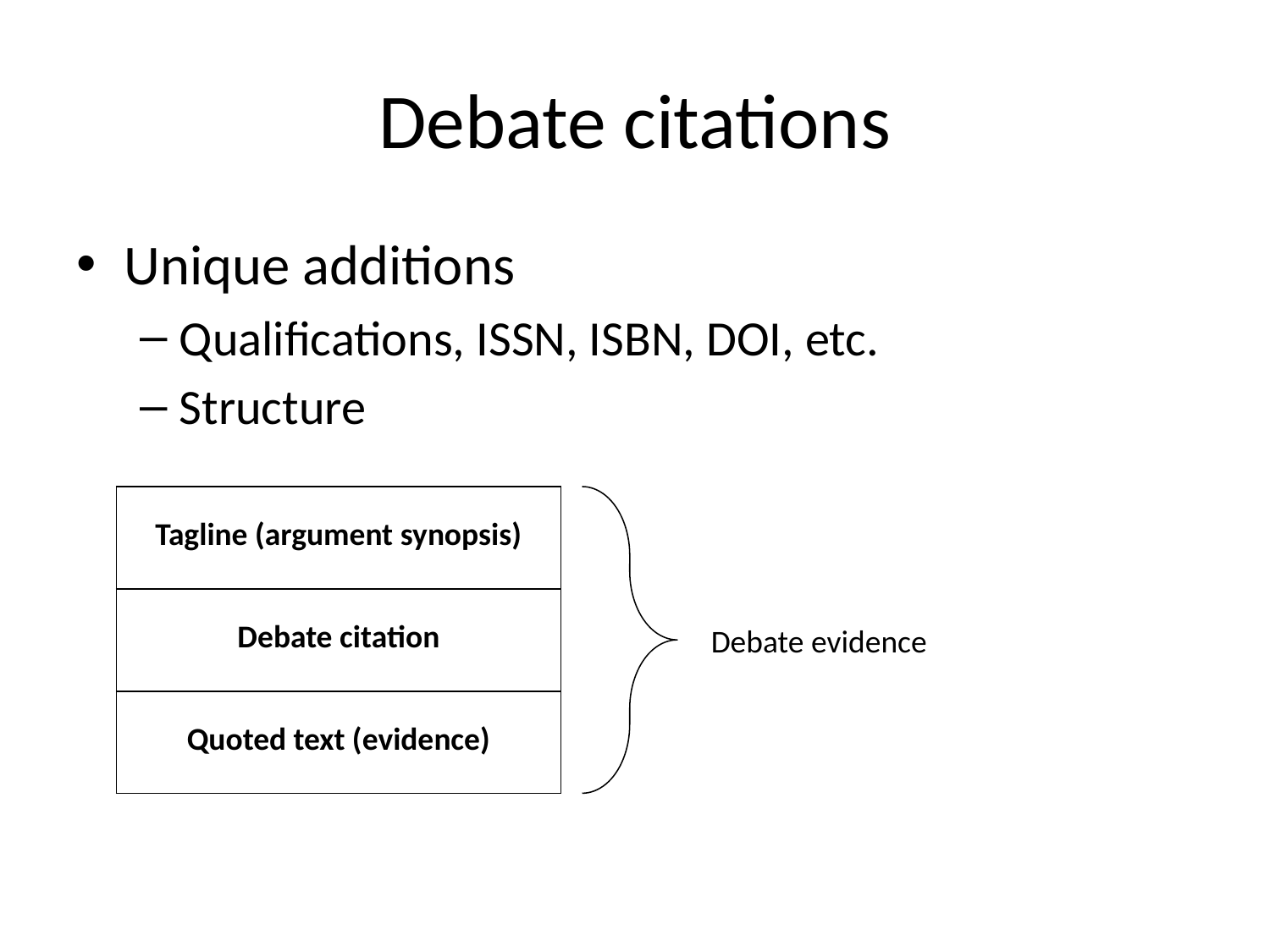

# Debate citations
Unique additions
Qualifications, ISSN, ISBN, DOI, etc.
Structure

| Tagline (argument synopsis) |
| --- |
| Debate citation |
| Quoted text (evidence) |

Debate evidence